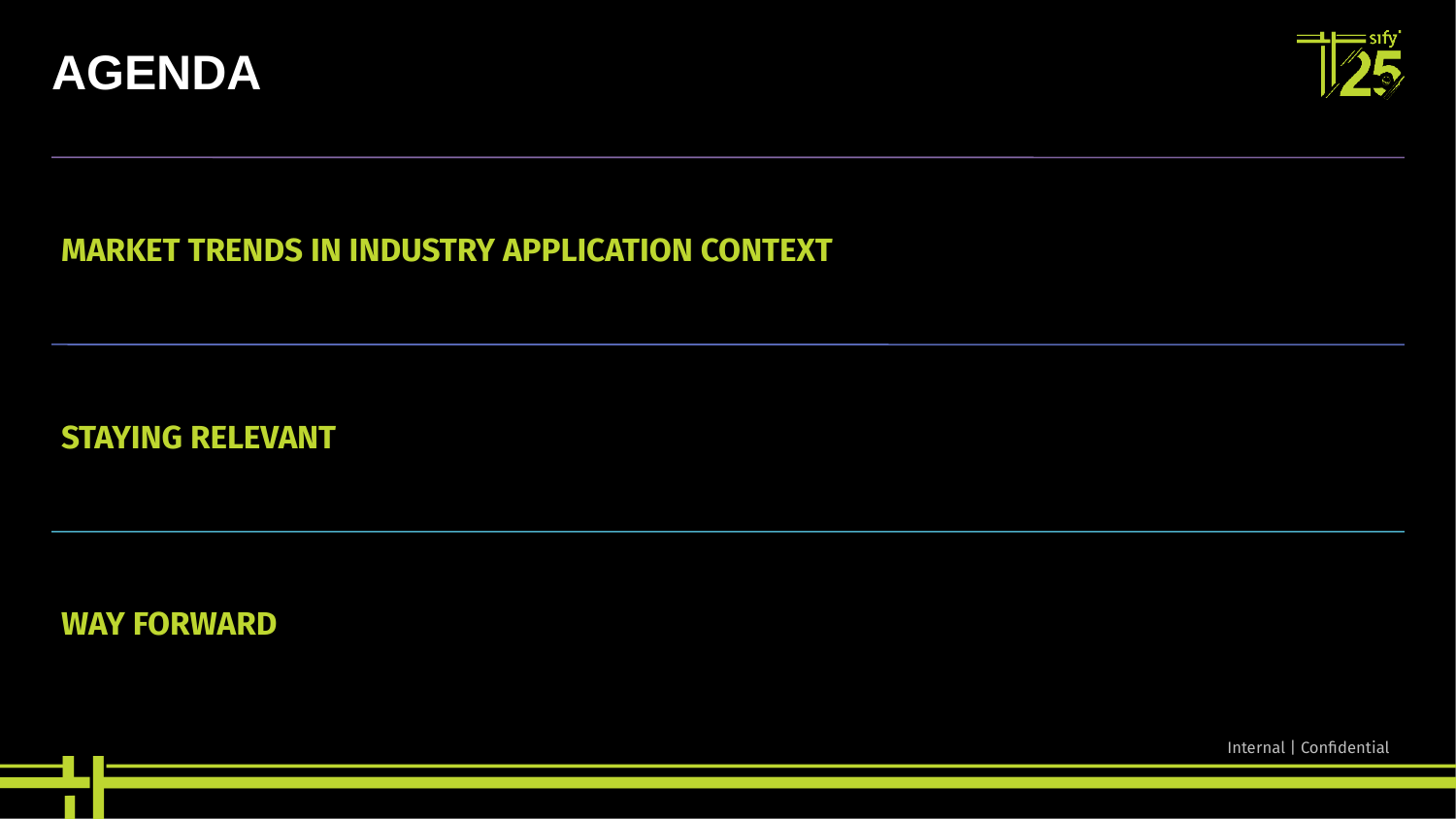

# agenda
MARKET TRENDS IN INDUSTRY APPLICATION CONTEXT
STAYING RELEVANT
WAY FORWARD